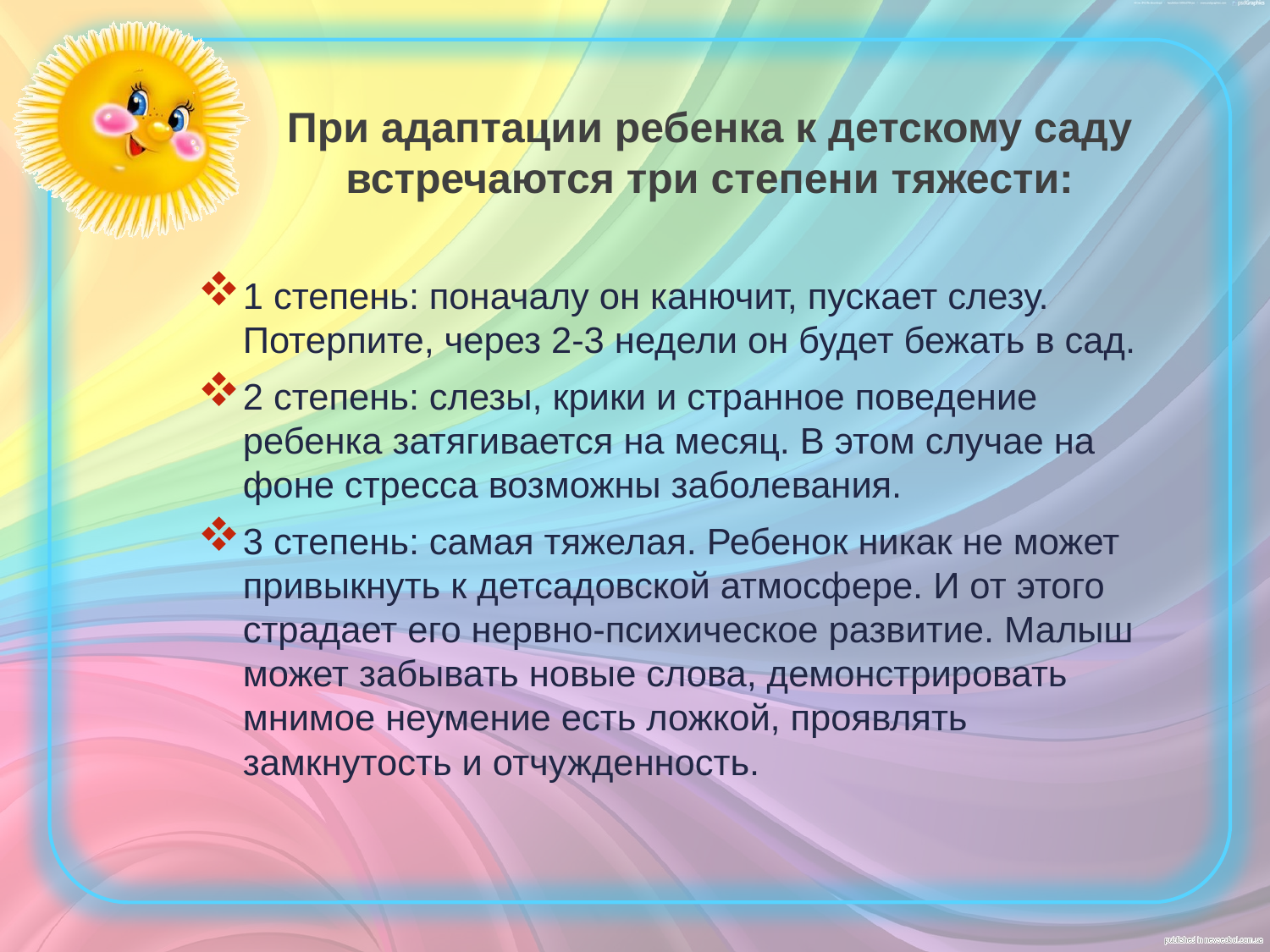

# При адаптации ребенка к детскому саду встречаются три степени тяжести:
1 степень: поначалу он канючит, пускает слезу. Потерпите, через 2-3 недели он будет бежать в сад.
2 степень: слезы, крики и странное поведение ребенка затягивается на месяц. В этом случае на фоне стресса возможны заболевания.
3 степень: самая тяжелая. Ребенок никак не может привыкнуть к детсадовской атмосфере. И от этого страдает его нервно-психическое развитие. Малыш может забывать новые слова, демонстрировать мнимое неумение есть ложкой, проявлять замкнутость и отчужденность.